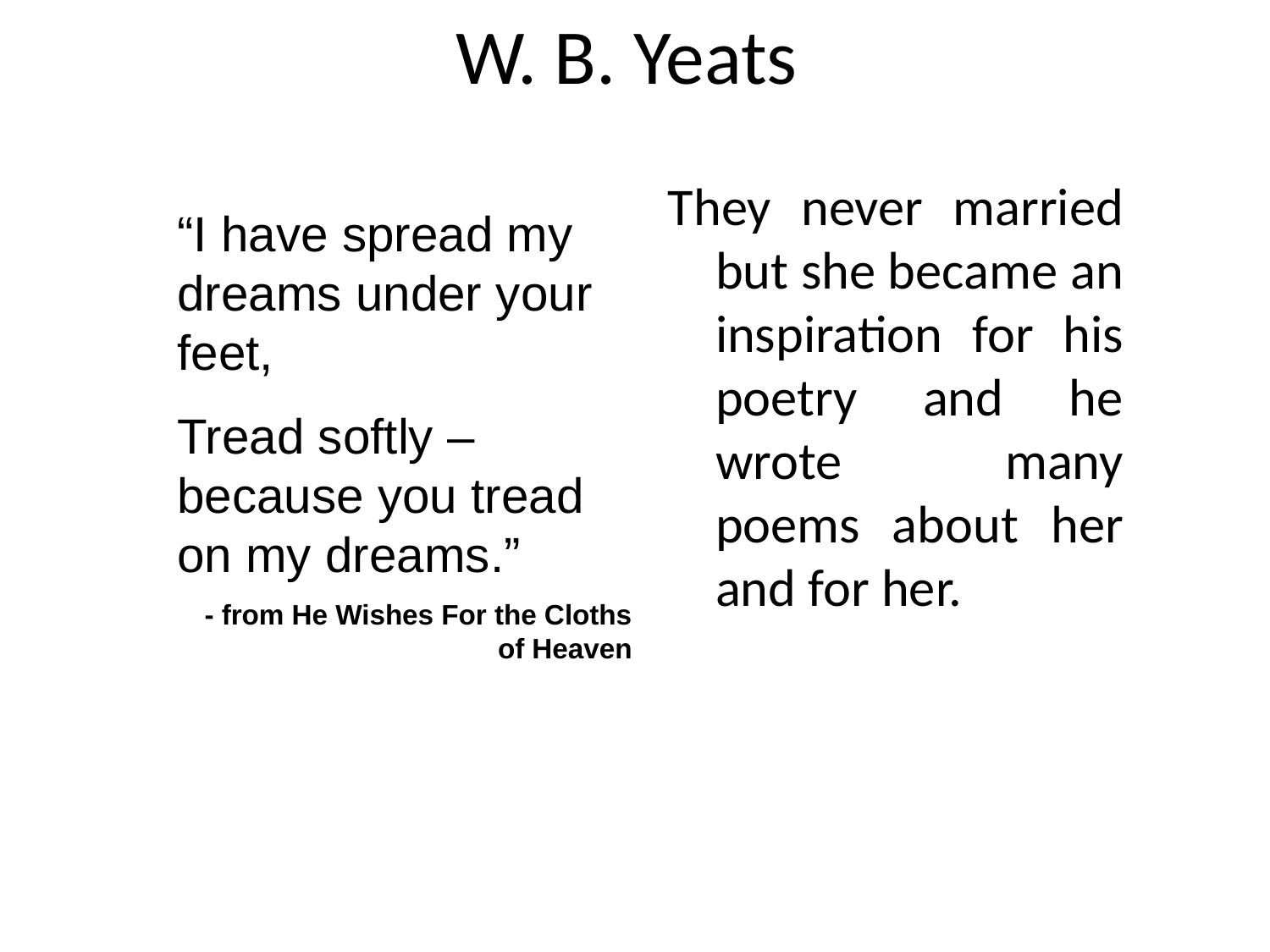

# W. B. Yeats
They never married but she became an inspiration for his poetry and he wrote many poems about her and for her.
“I have spread my dreams under your feet,
Tread softly – because you tread on my dreams.”
- from He Wishes For the Cloths of Heaven

© Seomra Ranga 2010 www.seomraranga.com